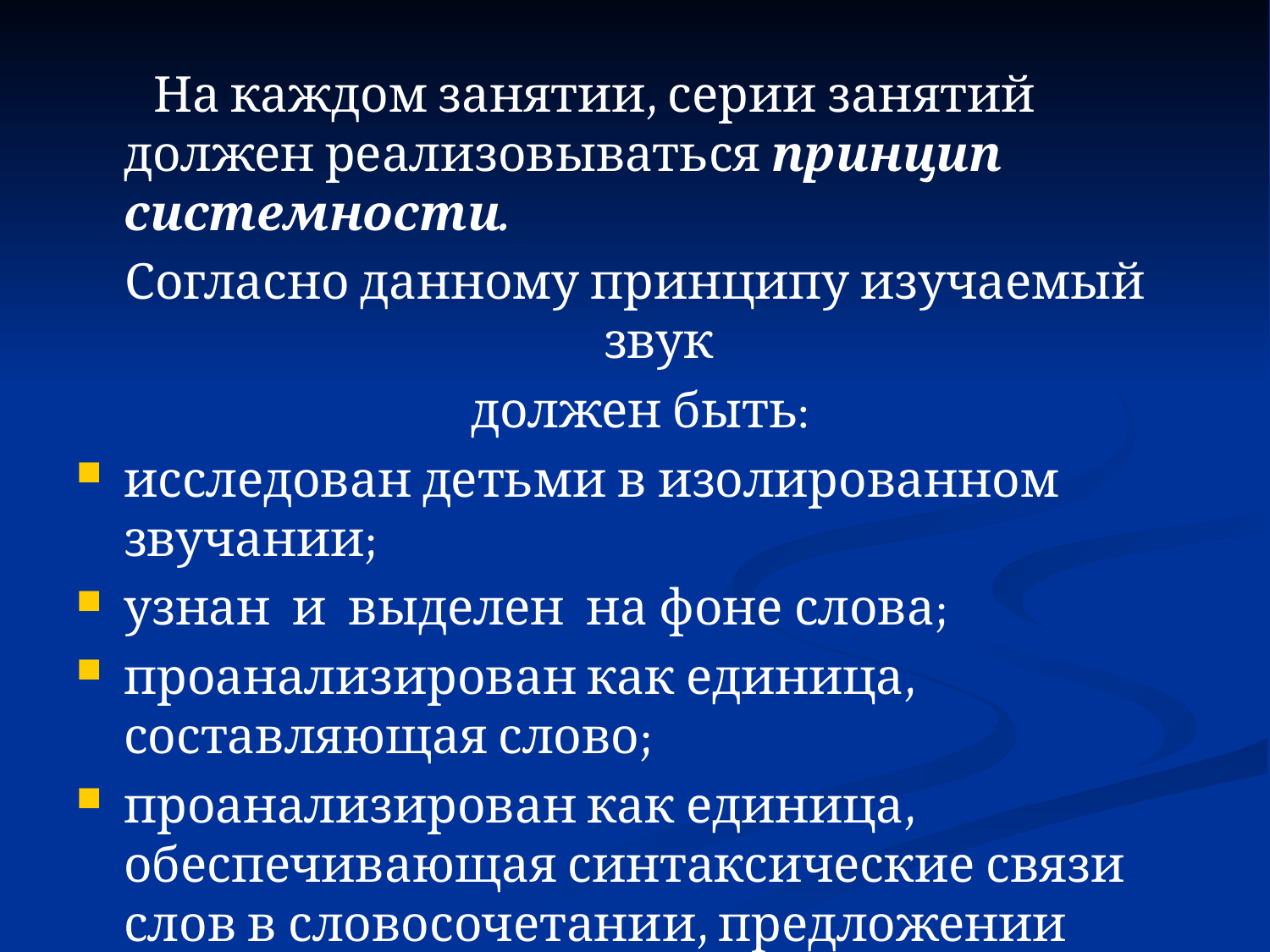

На каждом занятии, серии занятий должен реализовываться принцип системности.
Согласно данному принципу изучаемый звук
 должен быть:
исследован детьми в изолированном звучании;
узнан  и  выделен  на фоне слова;
проанализирован как единица, составляющая слово;
проанализирован как единица, обеспечивающая синтаксические связи слов в словосочетании, предложении (гласные, образующие окон­чания; согласные, равные предлогу, приставке).